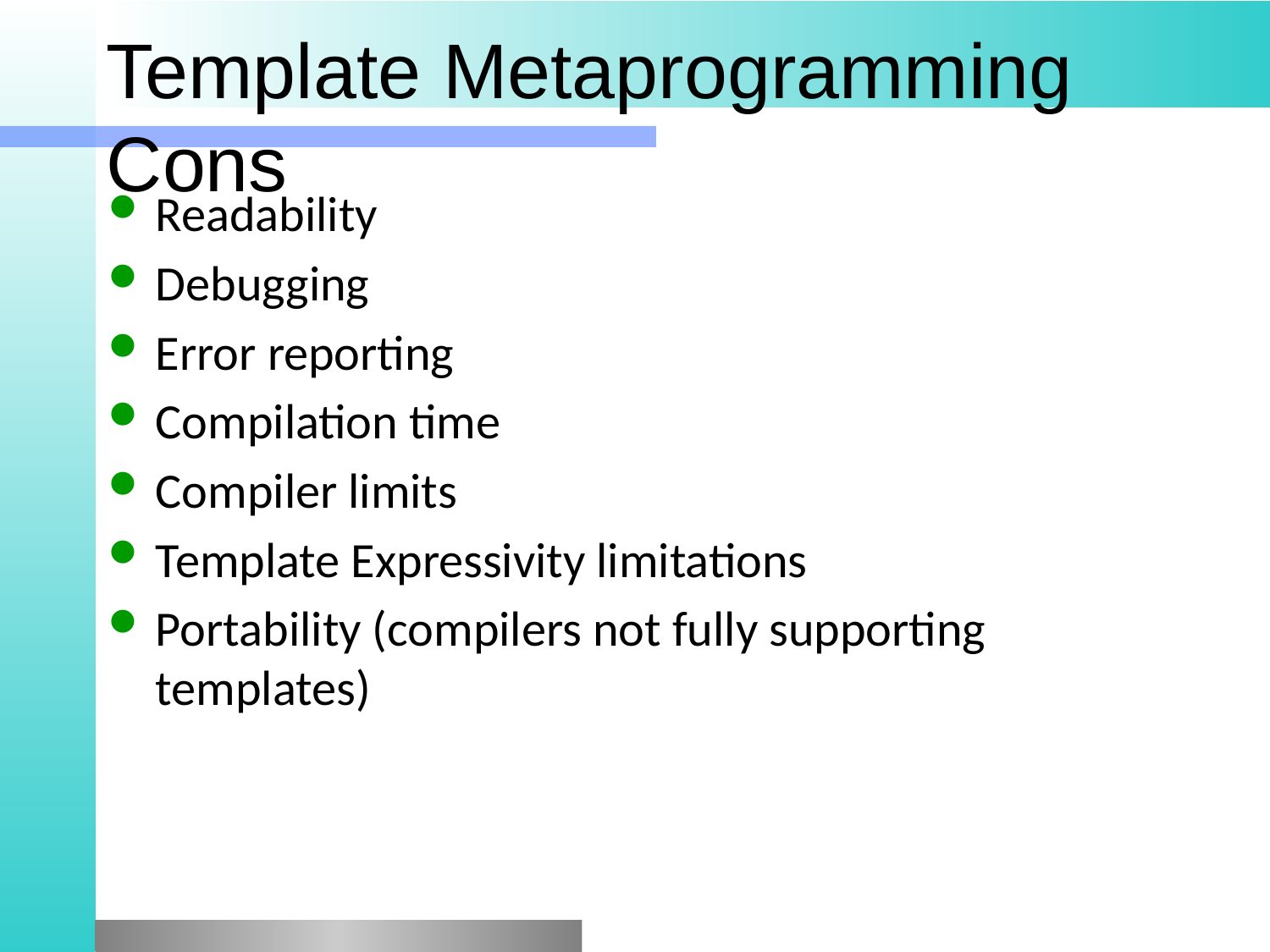

# Template Metaprogramming Cons
Readability
Debugging
Error reporting
Compilation time
Compiler limits
Template Expressivity limitations
Portability (compilers not fully supporting templates)